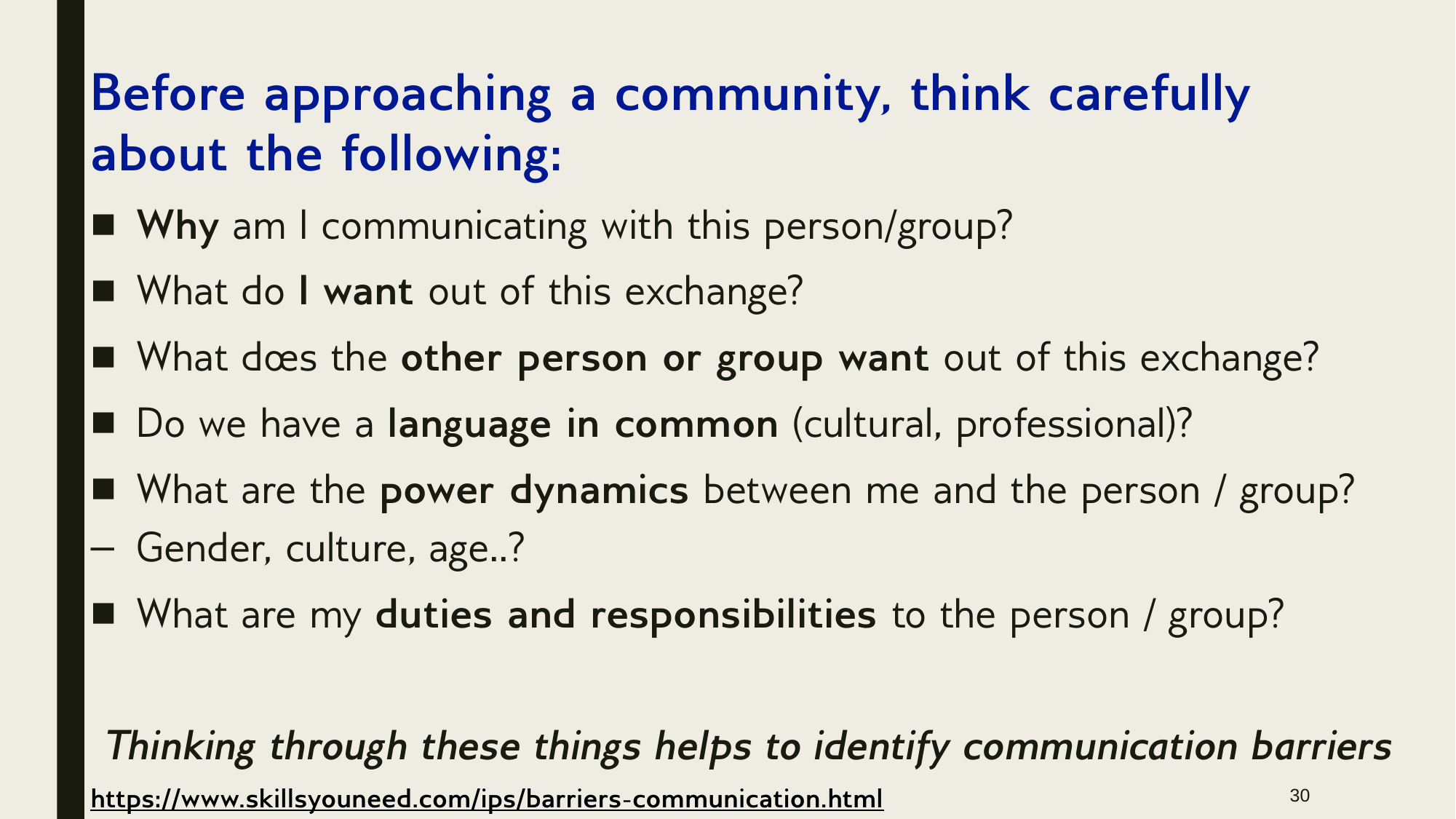

Before approaching a community, think carefully about the following:
Why am I communicating with this person/group?
What do I want out of this exchange?
What does the other person or group want out of this exchange?
Do we have a language in common (cultural, professional)?
What are the power dynamics between me and the person / group?
Gender, culture, age..?
What are my duties and responsibilities to the person / group?

Thinking through these things helps to identify communication barriers

30
https://www.skillsyouneed.com/ips/barriers-communication.html